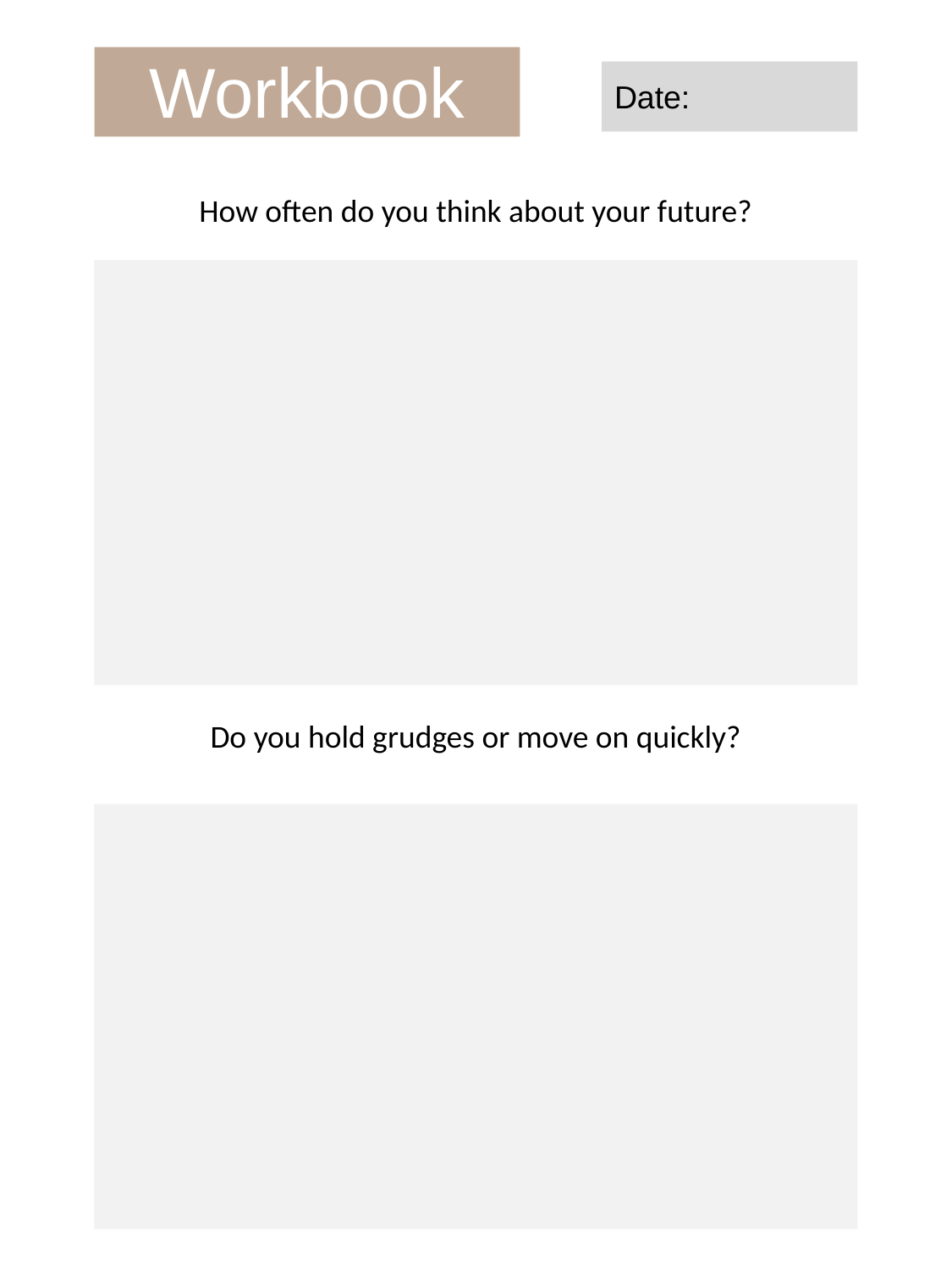

Workbook

Date:
How often do you think about your future?

Do you hold grudges or move on quickly?